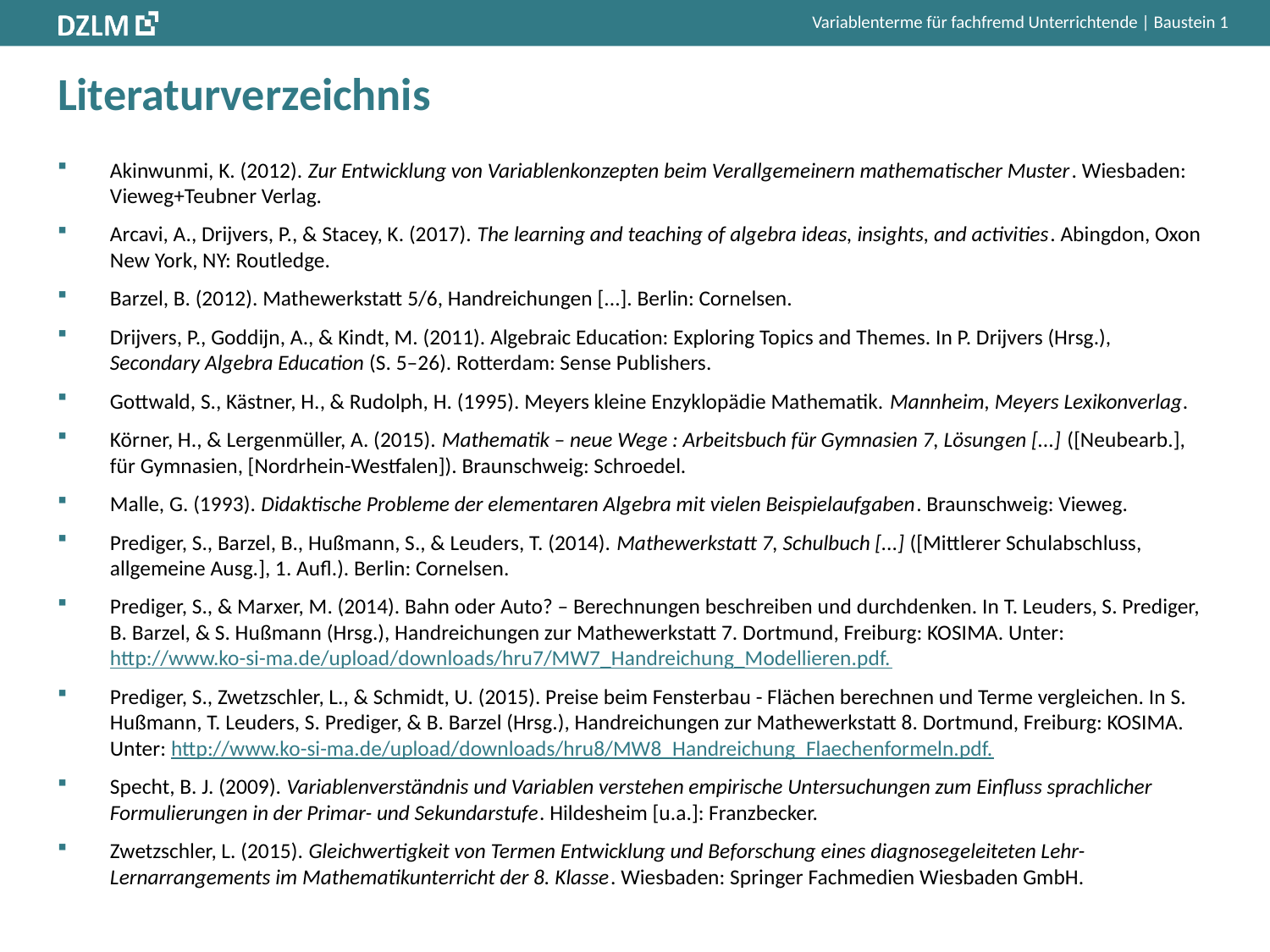

# Literaturverzeichnis
Akinwunmi, K. (2012). Zur Entwicklung von Variablenkonzepten beim Verallgemeinern mathematischer Muster. Wiesbaden: Vieweg+Teubner Verlag.
Arcavi, A., Drijvers, P., & Stacey, K. (2017). The learning and teaching of algebra ideas, insights, and activities. Abingdon, Oxon New York, NY: Routledge.
Barzel, B. (2012). Mathewerkstatt 5/6, Handreichungen [...]. Berlin: Cornelsen.
Drijvers, P., Goddijn, A., & Kindt, M. (2011). Algebraic Education: Exploring Topics and Themes. In P. Drijvers (Hrsg.), Secondary Algebra Education (S. 5–26). Rotterdam: Sense Publishers.
Gottwald, S., Kästner, H., & Rudolph, H. (1995). Meyers kleine Enzyklopädie Mathematik. Mannheim, Meyers Lexikonverlag.
Körner, H., & Lergenmüller, A. (2015). Mathematik – neue Wege : Arbeitsbuch für Gymnasien 7, Lösungen [...] ([Neubearb.], für Gymnasien, [Nordrhein-Westfalen]). Braunschweig: Schroedel.
Malle, G. (1993). Didaktische Probleme der elementaren Algebra mit vielen Beispielaufgaben. Braunschweig: Vieweg.
Prediger, S., Barzel, B., Hußmann, S., & Leuders, T. (2014). Mathewerkstatt 7, Schulbuch [...] ([Mittlerer Schulabschluss, allgemeine Ausg.], 1. Aufl.). Berlin: Cornelsen.
Prediger, S., & Marxer, M. (2014). Bahn oder Auto? – Berechnungen beschreiben und durchdenken. In T. Leuders, S. Prediger, B. Barzel, & S. Hußmann (Hrsg.), Handreichungen zur Mathewerkstatt 7. Dortmund, Freiburg: KOSIMA. Unter: http://www.ko-si-ma.de/upload/downloads/hru7/MW7_Handreichung_Modellieren.pdf.
Prediger, S., Zwetzschler, L., & Schmidt, U. (2015). Preise beim Fensterbau - Flächen berechnen und Terme vergleichen. In S. Hußmann, T. Leuders, S. Prediger, & B. Barzel (Hrsg.), Handreichungen zur Mathewerkstatt 8. Dortmund, Freiburg: KOSIMA. Unter: http://www.ko-si-ma.de/upload/downloads/hru8/MW8_Handreichung_Flaechenformeln.pdf.
Specht, B. J. (2009). Variablenverständnis und Variablen verstehen empirische Untersuchungen zum Einfluss sprachlicher Formulierungen in der Primar- und Sekundarstufe. Hildesheim [u.a.]: Franzbecker.
Zwetzschler, L. (2015). Gleichwertigkeit von Termen Entwicklung und Beforschung eines diagnosegeleiteten Lehr-Lernarrangements im Mathematikunterricht der 8. Klasse. Wiesbaden: Springer Fachmedien Wiesbaden GmbH.